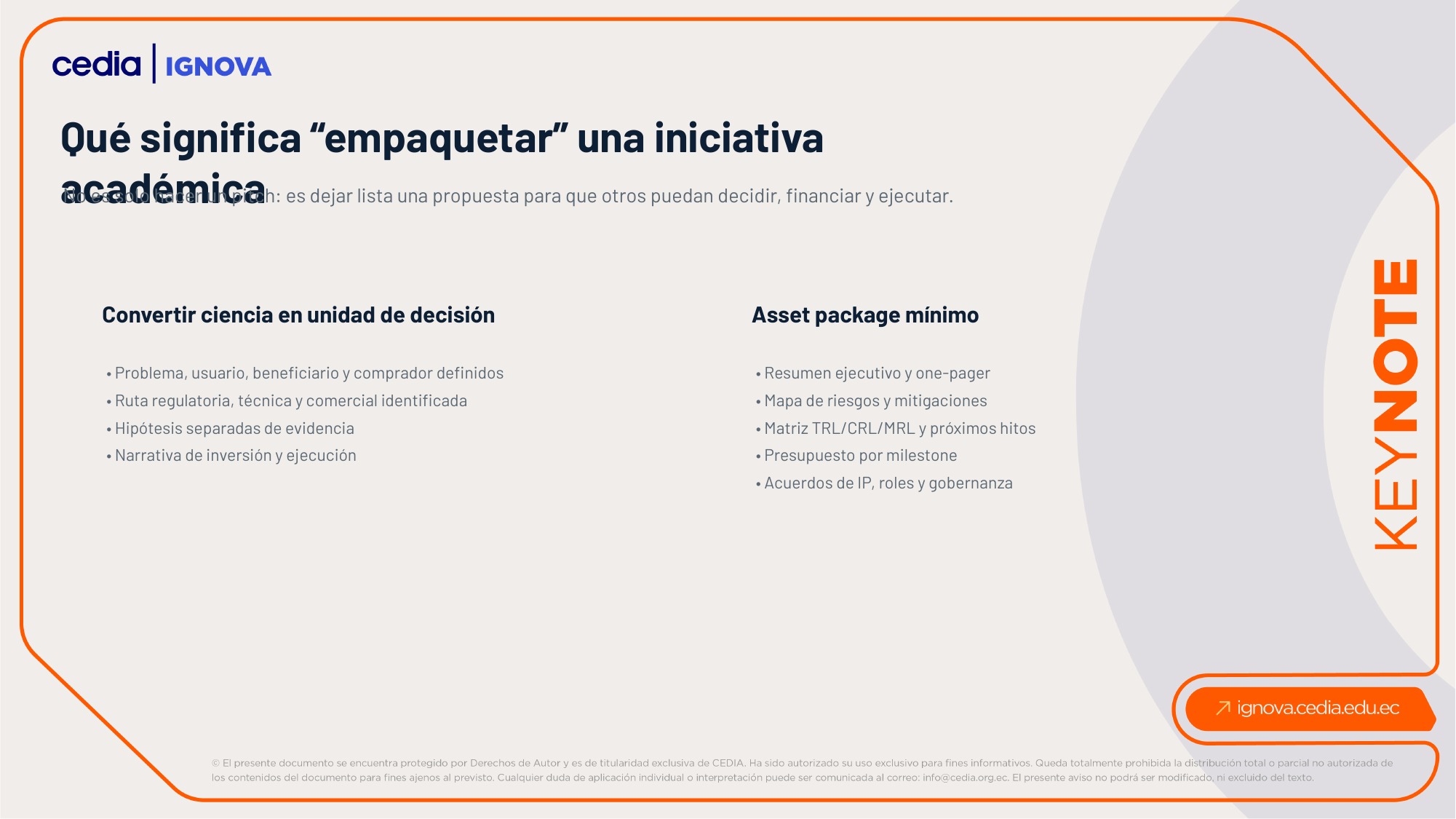

Qué significa “empaquetar” una iniciativa académica
No es solo hacer un pitch: es dejar lista una propuesta para que otros puedan decidir, financiar y ejecutar.
Convertir ciencia en unidad de decisión
Asset package mínimo

• Problema, usuario, beneficiario y comprador definidos
• Ruta regulatoria, técnica y comercial identificada
• Hipótesis separadas de evidencia
• Narrativa de inversión y ejecución
• Resumen ejecutivo y one-pager
• Mapa de riesgos y mitigaciones
• Matriz TRL/CRL/MRL y próximos hitos
• Presupuesto por milestone
• Acuerdos de IP, roles y gobernanza